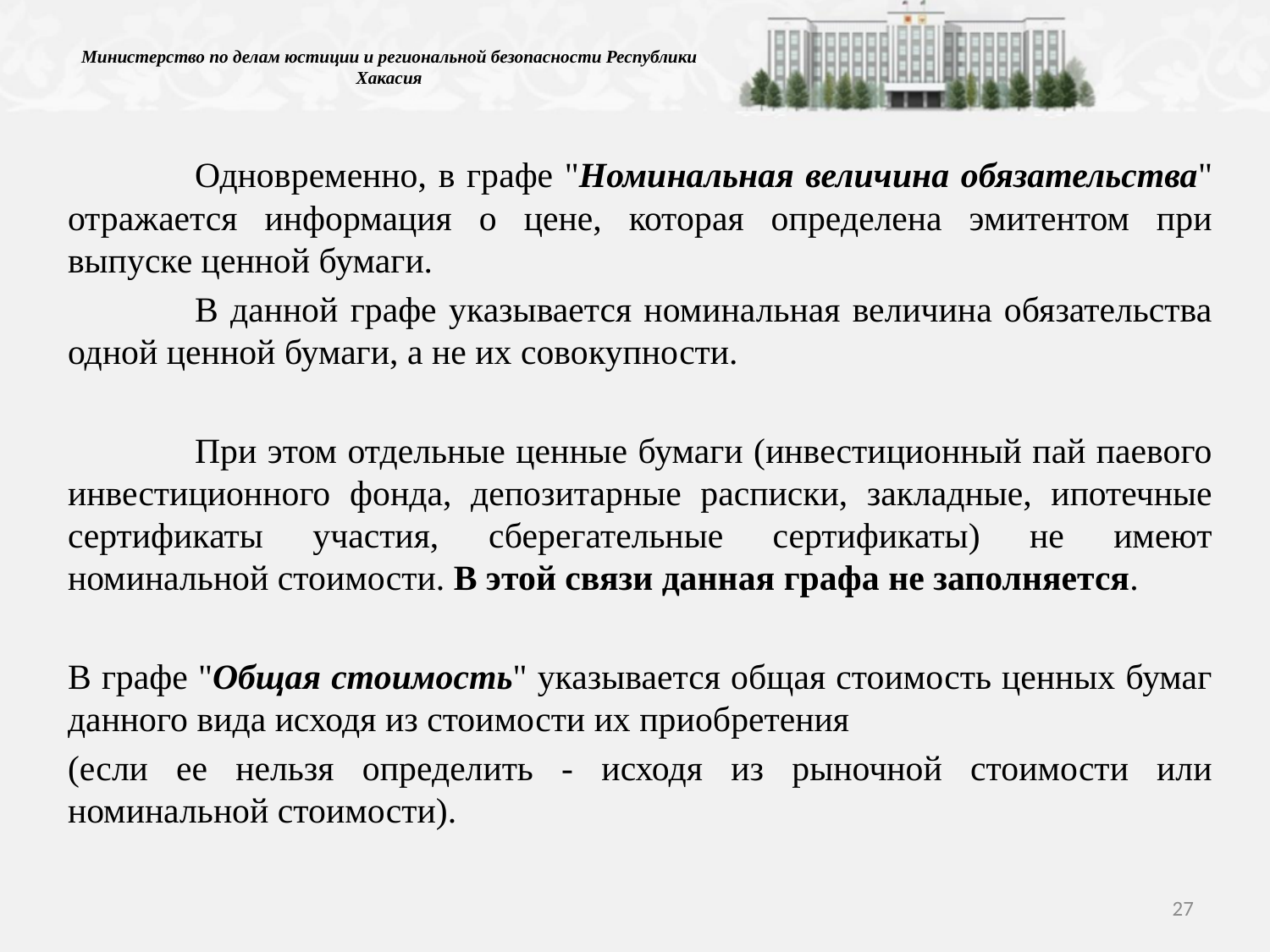

# Министерство по делам юстиции и региональной безопасности Республики Хакасия
	Одновременно, в графе "Номинальная величина обязательства" отражается информация о цене, которая определена эмитентом при выпуске ценной бумаги.
	В данной графе указывается номинальная величина обязательства одной ценной бумаги, а не их совокупности.

	При этом отдельные ценные бумаги (инвестиционный пай паевого инвестиционного фонда, депозитарные расписки, закладные, ипотечные сертификаты участия, сберегательные сертификаты) не имеют номинальной стоимости. В этой связи данная графа не заполняется.

В графе "Общая стоимость" указывается общая стоимость ценных бумаг данного вида исходя из стоимости их приобретения
(если ее нельзя определить - исходя из рыночной стоимости или номинальной стоимости).

27